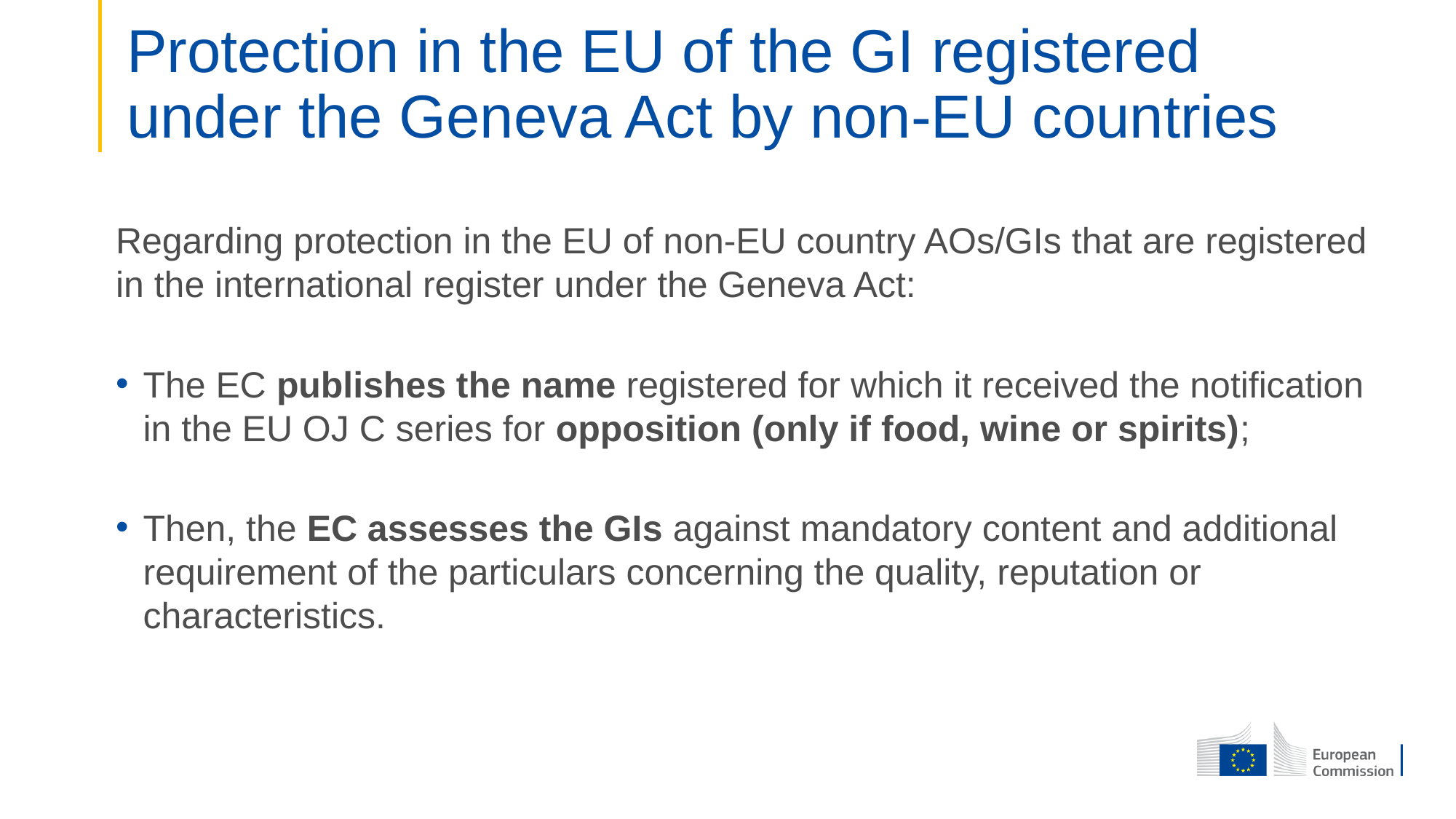

# Protection in the EU of the GI registered under the Geneva Act by non-EU countries
Regarding protection in the EU of non-EU country AOs/GIs that are registered in the international register under the Geneva Act:

The EC publishes the name registered for which it received the notification in the EU OJ C series for opposition (only if food, wine or spirits);

Then, the EC assesses the GIs against mandatory content and additional requirement of the particulars concerning the quality, reputation or characteristics.